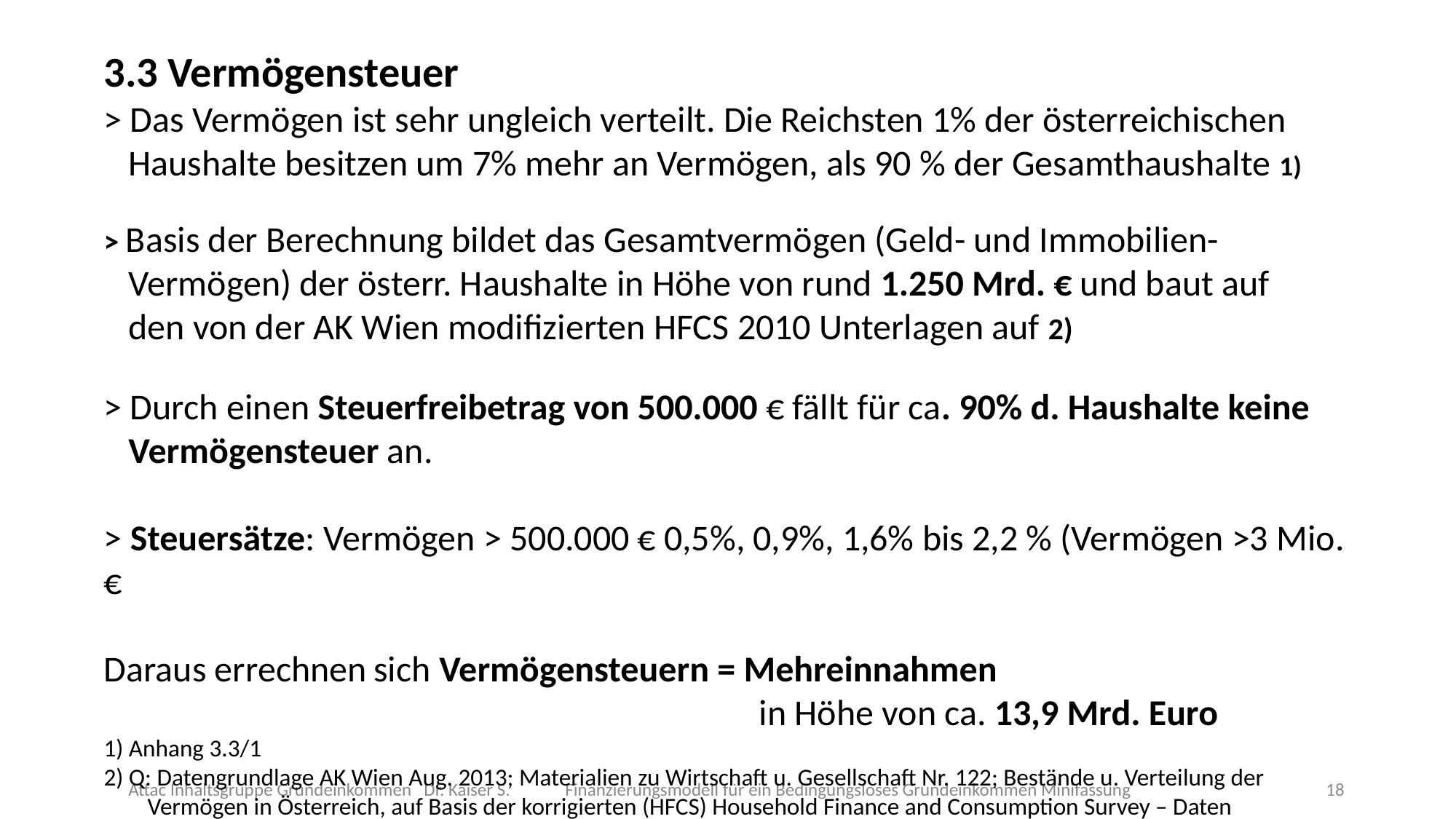

3.3 Vermögensteuer
> Das Vermögen ist sehr ungleich verteilt. Die Reichsten 1% der österreichischen
   Haushalte besitzen um 7% mehr an Vermögen, als 90 % der Gesamthaushalte 1)

> Basis der Berechnung bildet das Gesamtvermögen (Geld- und Immobilien-
   Vermögen) der österr. Haushalte in Höhe von rund 1.250 Mrd. € und baut auf
   den von der AK Wien modifizierten HFCS 2010 Unterlagen auf 2)

> Durch einen Steuerfreibetrag von 500.000 € fällt für ca. 90% d. Haushalte keine
   Vermögensteuer an.

> Steuersätze: Vermögen > 500.000 € 0,5%, 0,9%, 1,6% bis 2,2 % (Vermögen >3 Mio.€

Daraus errechnen sich Vermögensteuern = Mehreinnahmen 				 					in Höhe von ca. 13,9 Mrd. Euro
1) Anhang 3.3/1
2) Q: Datengrundlage AK Wien Aug. 2013; Materialien zu Wirtschaft u. Gesellschaft Nr. 122; Bestände u. Verteilung der
        Vermögen in Österreich, auf Basis der korrigierten (HFCS) Household Finance and Consumption Survey – Daten

Attac Inhaltsgruppe Grundeinkommen   Dr. Kaiser S.	Finanzierungsmodell für ein Bedingungsloses Grundeinkommen Minifassung
18